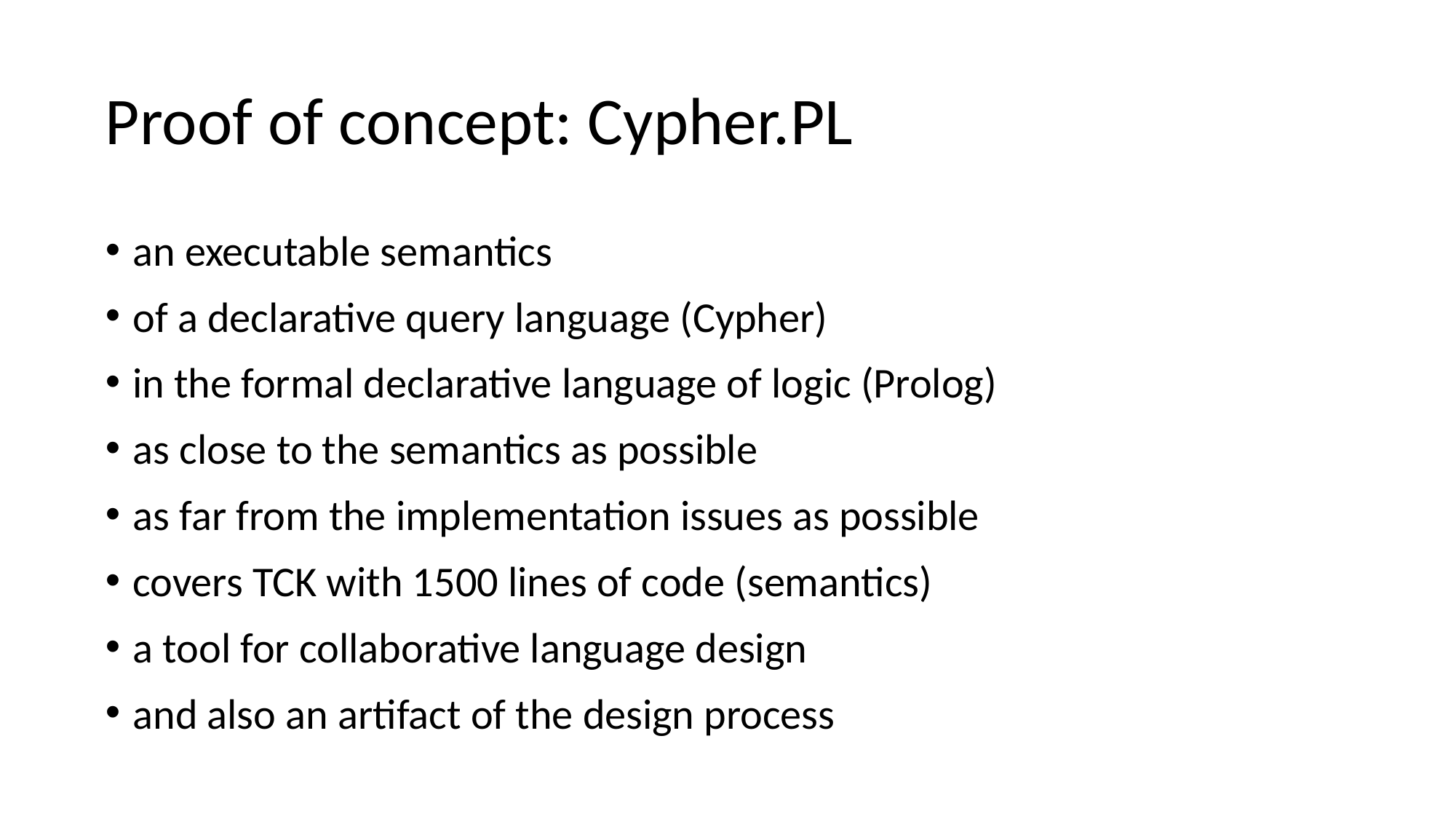

# Proof of concept: Cypher.PL
an executable semantics
of a declarative query language (Cypher)
in the formal declarative language of logic (Prolog)
as close to the semantics as possible
as far from the implementation issues as possible
covers TCK with 1500 lines of code (semantics)
a tool for collaborative language design
and also an artifact of the design process